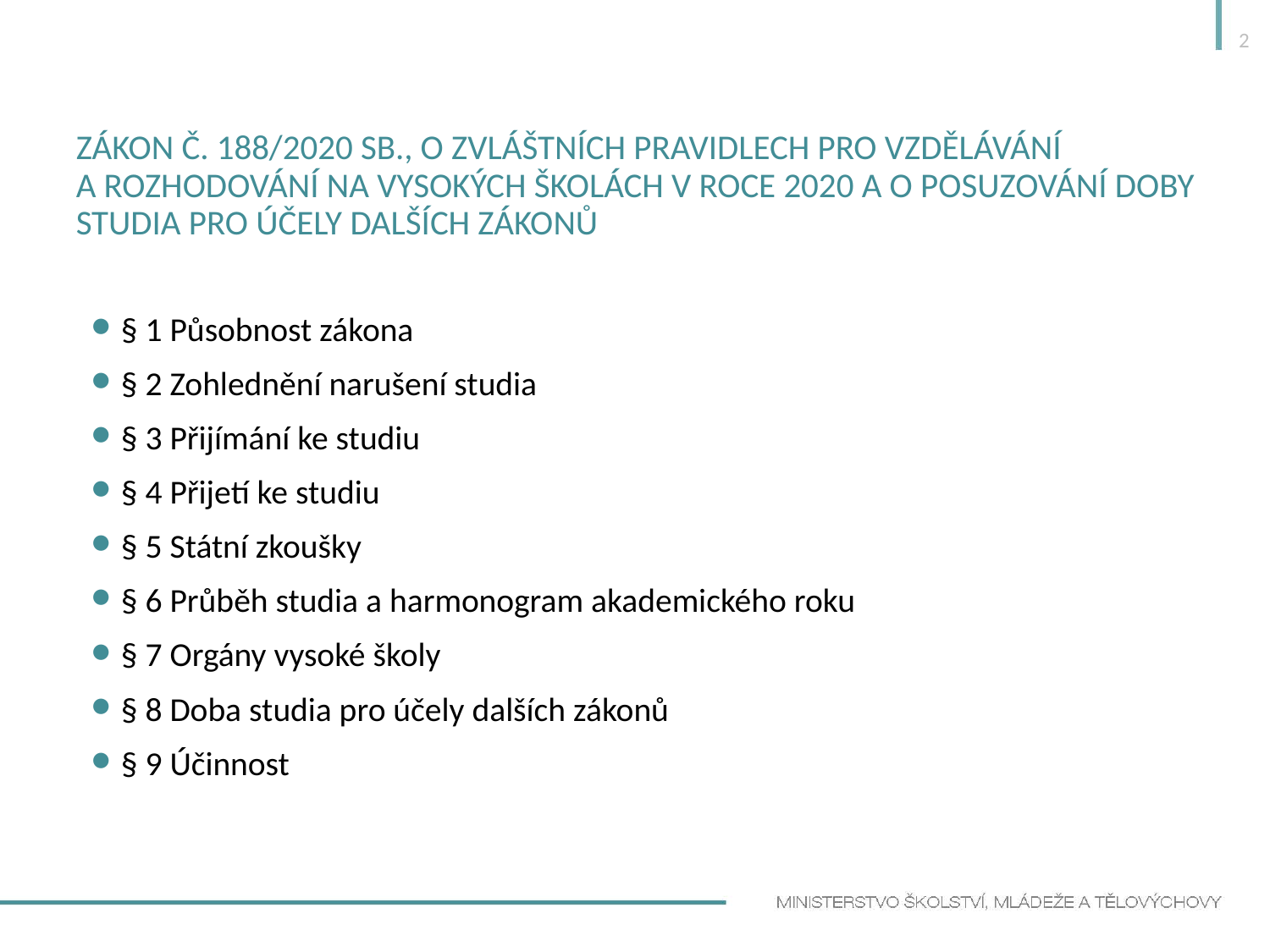

2
# Zákon č. 188/2020 Sb., o zvláštních pravidlech pro vzdělávání a rozhodování na vysokých školách v roce 2020 a o posuzování doby studia pro účely dalších zákonů

§ 1 Působnost zákona
§ 2 Zohlednění narušení studia
§ 3 Přijímání ke studiu
§ 4 Přijetí ke studiu
§ 5 Státní zkoušky
§ 6 Průběh studia a harmonogram akademického roku
§ 7 Orgány vysoké školy
§ 8 Doba studia pro účely dalších zákonů
§ 9 Účinnost